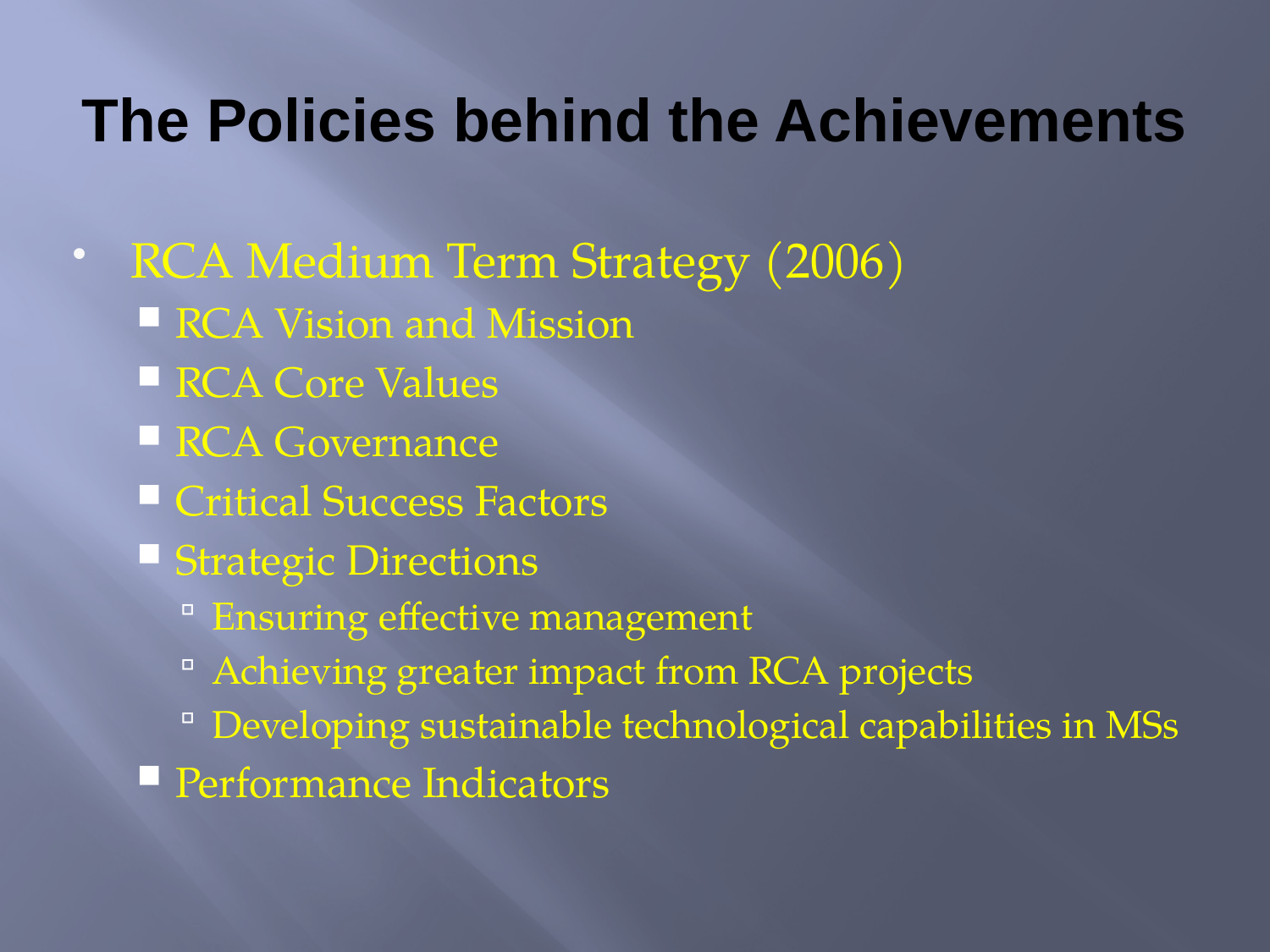

# The Policies behind the Achievements
RCA Medium Term Strategy (2006)
RCA Vision and Mission
RCA Core Values
RCA Governance
Critical Success Factors
Strategic Directions
Ensuring effective management
Achieving greater impact from RCA projects
Developing sustainable technological capabilities in MSs
Performance Indicators